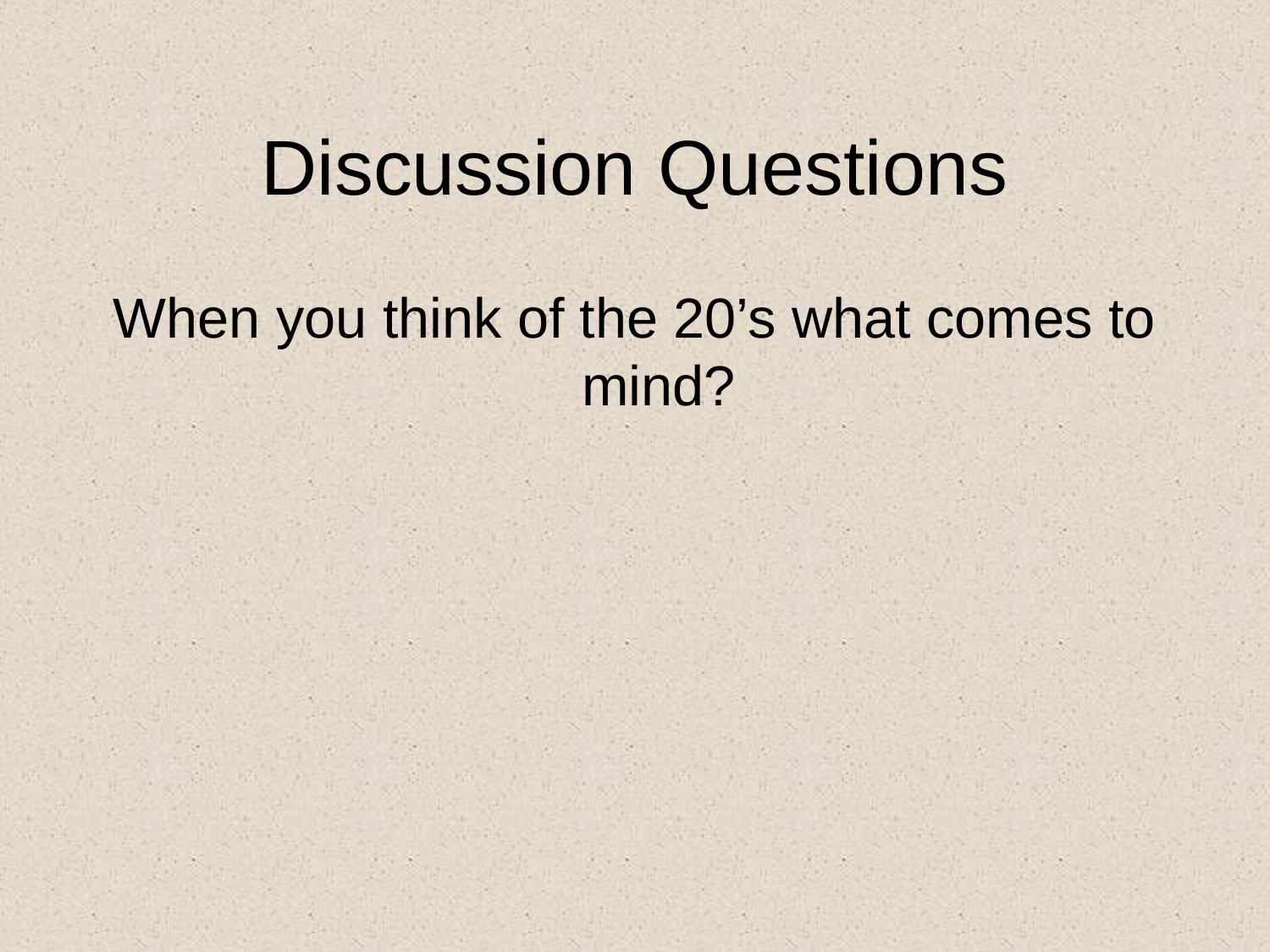

# Discussion Questions
When you think of the 20’s what comes to mind?